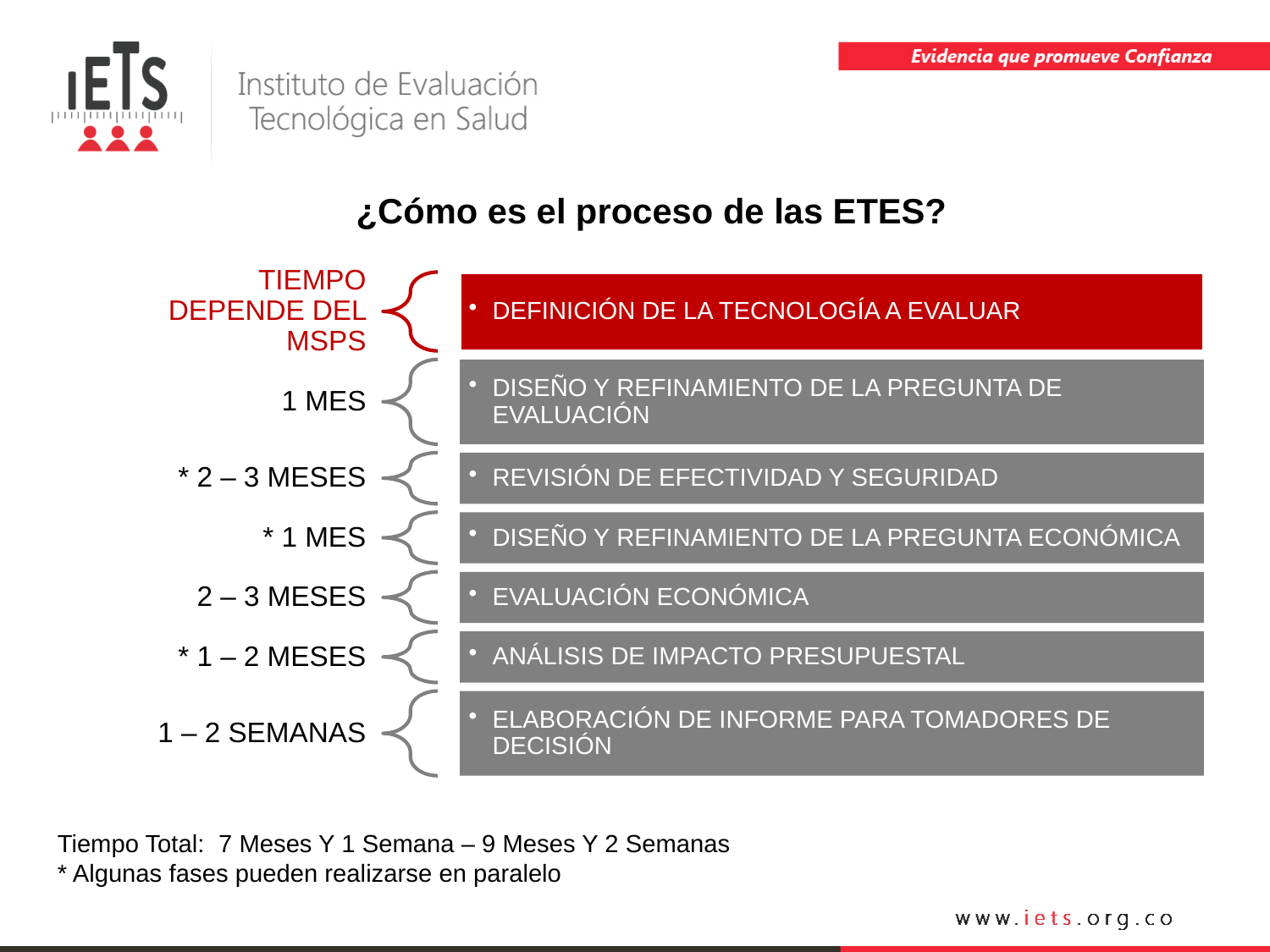

¿Cómo es el proceso de las ETES?

TIEMPO DEPENDE DEL MSPS

DEFINICIÓN DE LA TECNOLOGÍA A EVALUAR

DISEÑO Y REFINAMIENTO DE LA PREGUNTA DE EVALUACIÓN

1 MES

REVISIÓN DE EFECTIVIDAD Y SEGURIDAD

* 2 – 3 MESES

DISEÑO Y REFINAMIENTO DE LA PREGUNTA ECONÓMICA

* 1 MES

EVALUACIÓN ECONÓMICA

2 – 3 MESES

ANÁLISIS DE IMPACTO PRESUPUESTAL

* 1 – 2 MESES

ELABORACIÓN DE INFORME PARA TOMADORES DE DECISIÓN

1 – 2 SEMANAS
Tiempo Total:  7 Meses Y 1 Semana – 9 Meses Y 2 Semanas
* Algunas fases pueden realizarse en paralelo